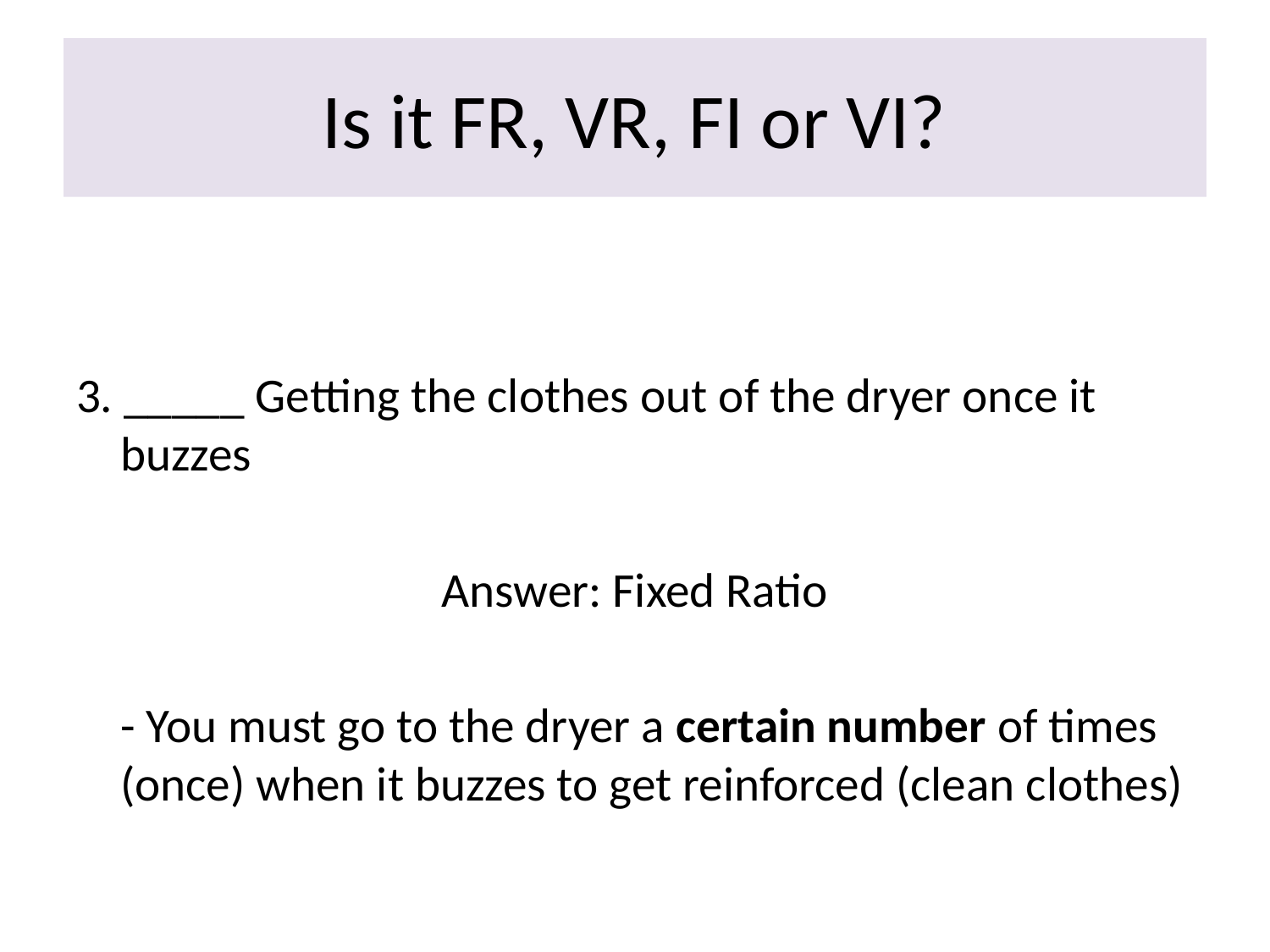

# Is it FR, VR, FI or VI?

3. _____ Getting the clothes out of the dryer once it buzzes

Answer: Fixed Ratio

	- You must go to the dryer a certain number of times (once) when it buzzes to get reinforced (clean clothes)